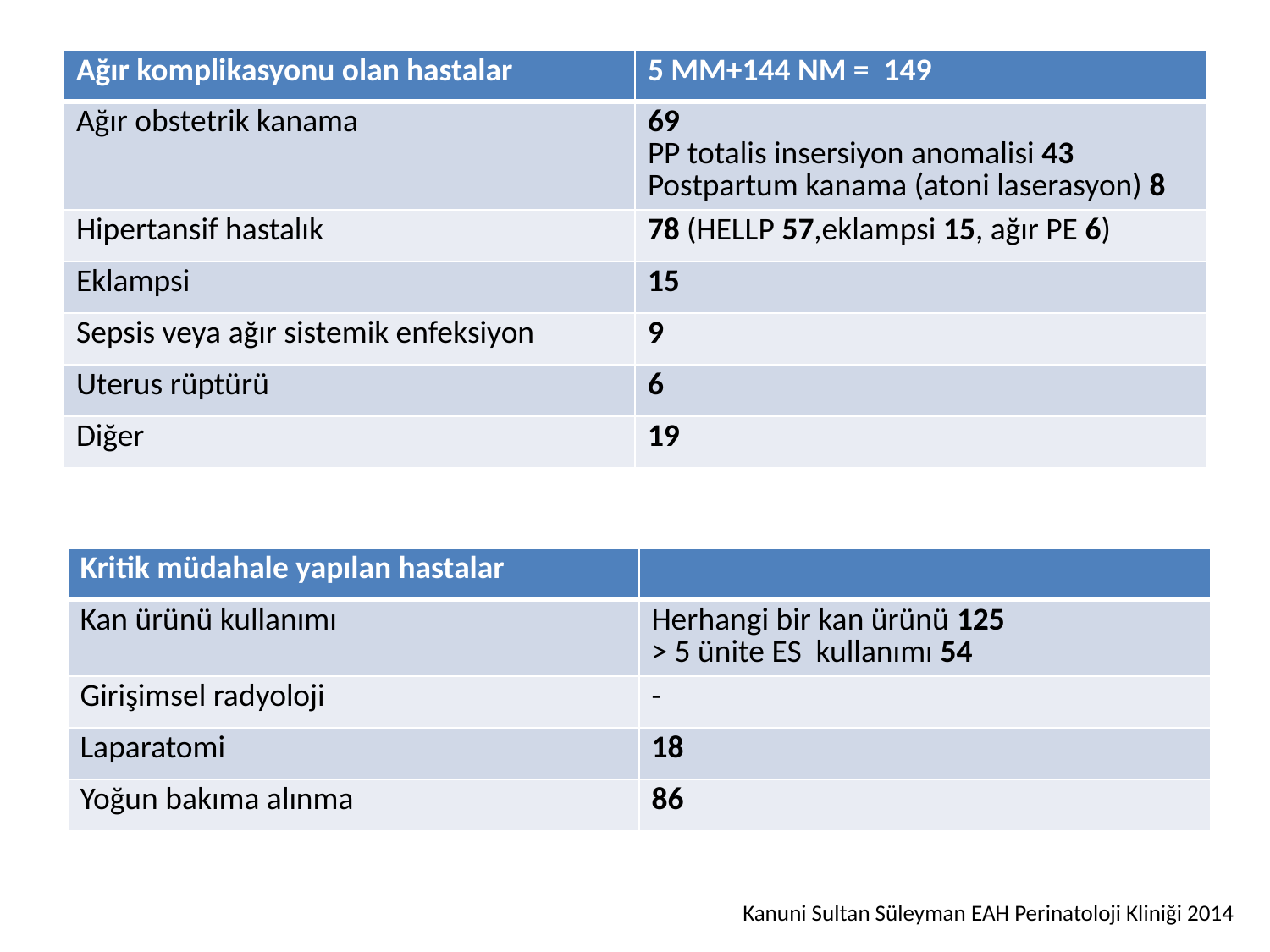

#
| Ağır komplikasyonu olan hastalar | 5 MM+144 NM = 149 |
| --- | --- |
| Ağır obstetrik kanama | 69 PP totalis insersiyon anomalisi 43 Postpartum kanama (atoni laserasyon) 8 |
| Hipertansif hastalık | 78 (HELLP 57,eklampsi 15, ağır PE 6) |
| Eklampsi | 15 |
| Sepsis veya ağır sistemik enfeksiyon | 9 |
| Uterus rüptürü | 6 |
| Diğer | 19 |
| Kritik müdahale yapılan hastalar |  |
| --- | --- |
| Kan ürünü kullanımı | Herhangi bir kan ürünü 125 > 5 ünite ES kullanımı 54 |
| Girişimsel radyoloji | - |
| Laparatomi | 18 |
| Yoğun bakıma alınma | 86 |
		Kanuni Sultan Süleyman EAH Perinatoloji Kliniği 2014